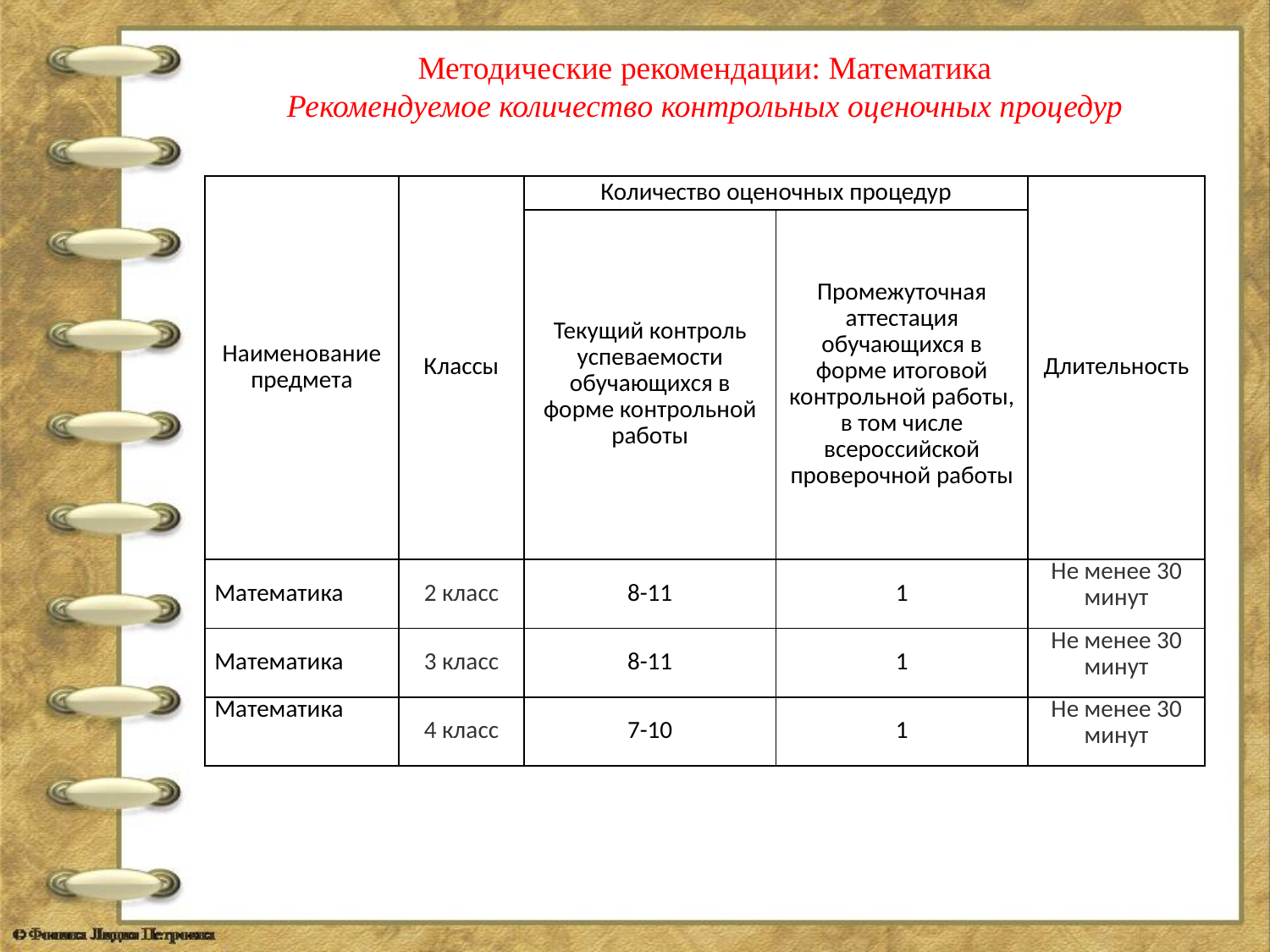

Методические рекомендации: Математика
Рекомендуемое количествo контрольных оценочных процедур

| Наименование предмета | Классы | Количество оценочных процедур |  | Длительность |
| --- | --- | --- | --- | --- |
|  |  | Текущий контроль успеваемости обучающихся в форме контрольной работы | Промежуточная аттестация обучающихся в форме итоговой контрольной работы, в том числе всероссийской проверочной работы |  |
| Математика | 2 класс | 8-11 | 1 | Не менее 30 минут |
| Математика | 3 класс | 8-11 | 1 | Не менее 30 минут |
| Математика | 4 класс | 7-10 | 1 | Не менее 30 минут |